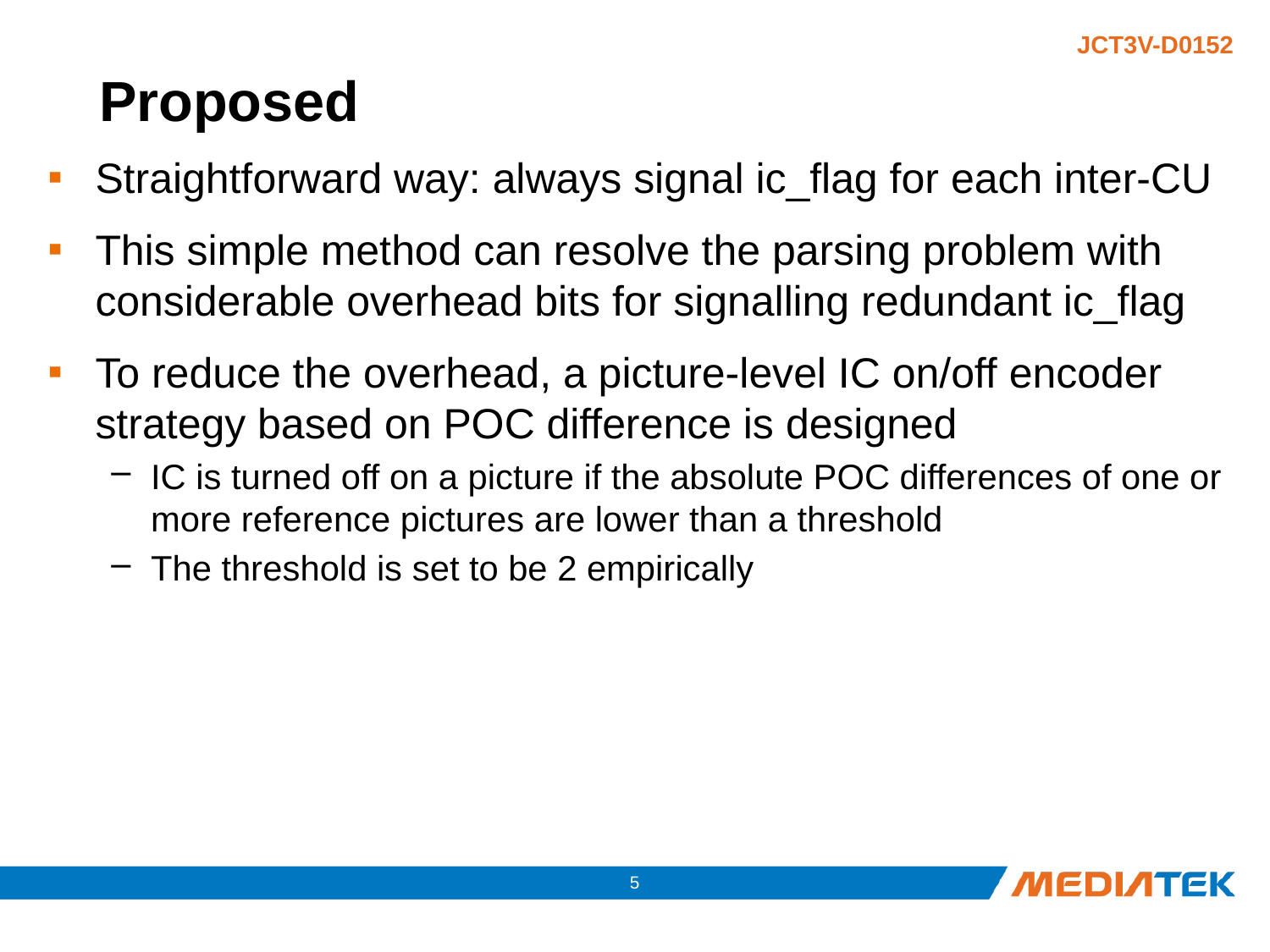

# Proposed
Straightforward way: always signal ic_flag for each inter-CU
This simple method can resolve the parsing problem with considerable overhead bits for signalling redundant ic_flag
To reduce the overhead, a picture-level IC on/off encoder strategy based on POC difference is designed
IC is turned off on a picture if the absolute POC differences of one or more reference pictures are lower than a threshold
The threshold is set to be 2 empirically

5